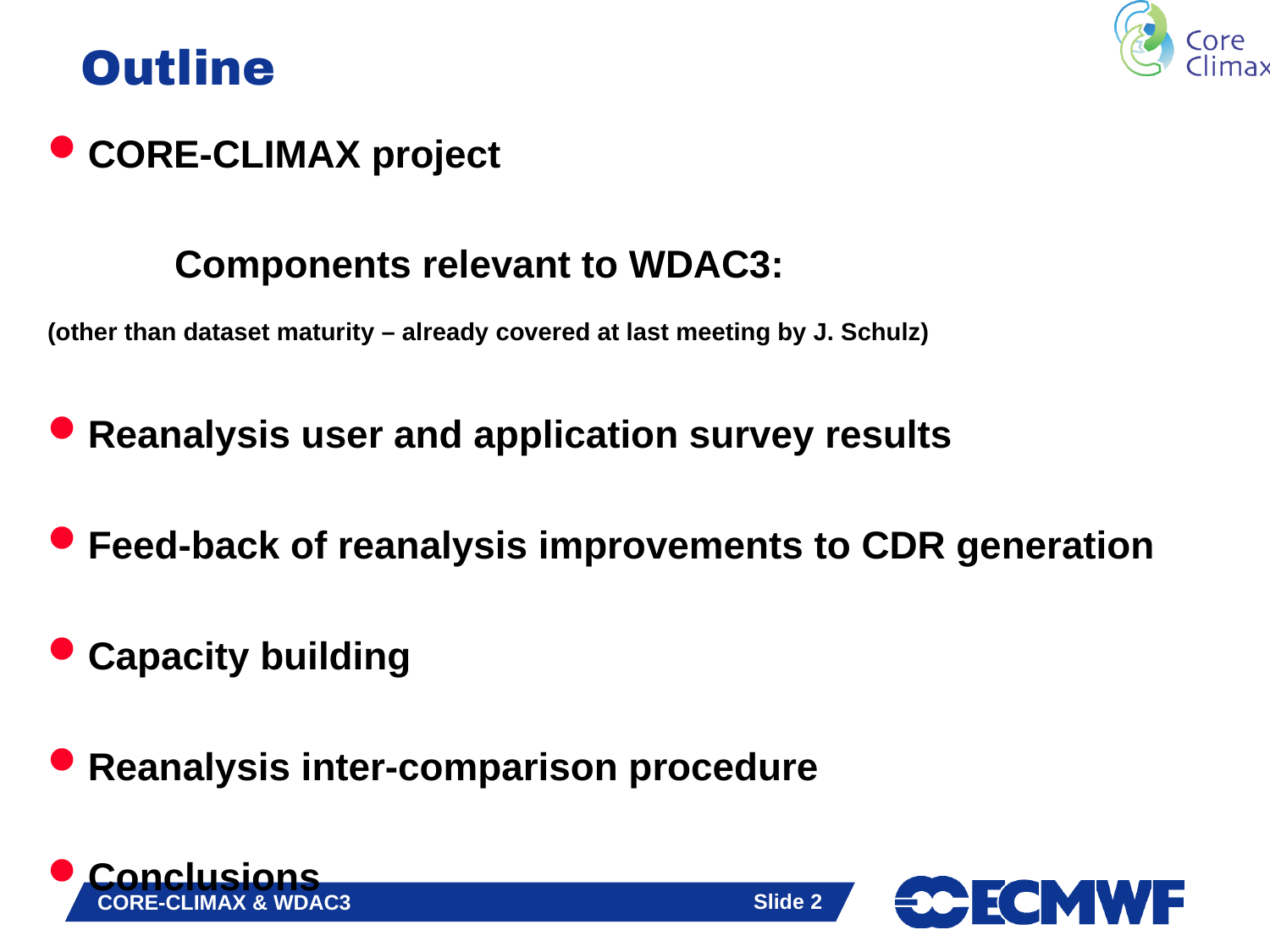

# Outline
CORE-CLIMAX project
	Components relevant to WDAC3:
(other than dataset maturity – already covered at last meeting by J. Schulz)
Reanalysis user and application survey results
Feed-back of reanalysis improvements to CDR generation
Capacity building
Reanalysis inter-comparison procedure
Conclusions
Slide 2
CORE-CLIMAX & WDAC3